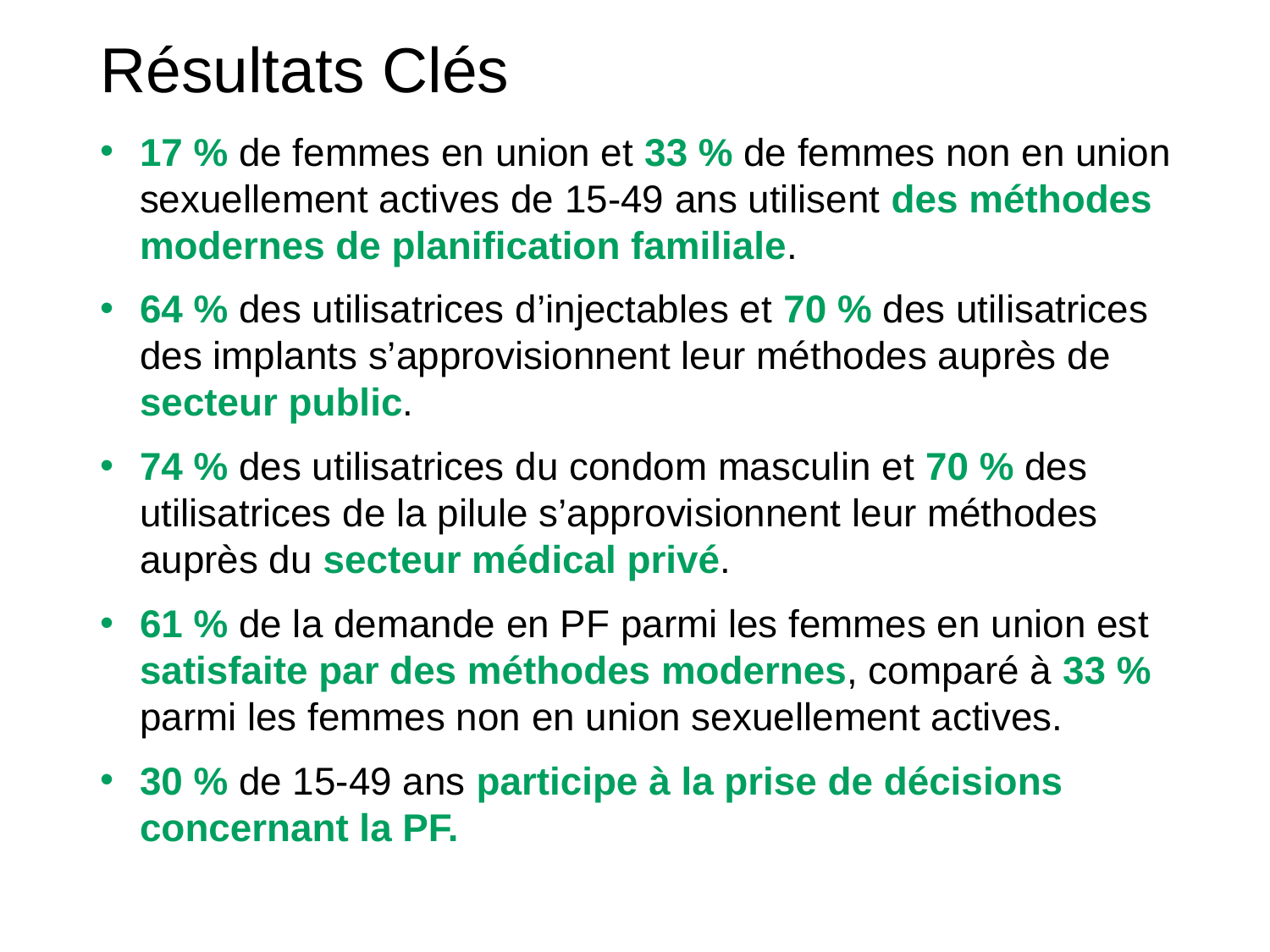

# Résultats Clés
17 % de femmes en union et 33 % de femmes non en union sexuellement actives de 15-49 ans utilisent des méthodes modernes de planification familiale.
64 % des utilisatrices d’injectables et 70 % des utilisatrices des implants s’approvisionnent leur méthodes auprès de secteur public.
74 % des utilisatrices du condom masculin et 70 % des utilisatrices de la pilule s’approvisionnent leur méthodes auprès du secteur médical privé.
61 % de la demande en PF parmi les femmes en union est satisfaite par des méthodes modernes, comparé à 33 % parmi les femmes non en union sexuellement actives.
30 % de 15-49 ans participe à la prise de décisions concernant la PF.